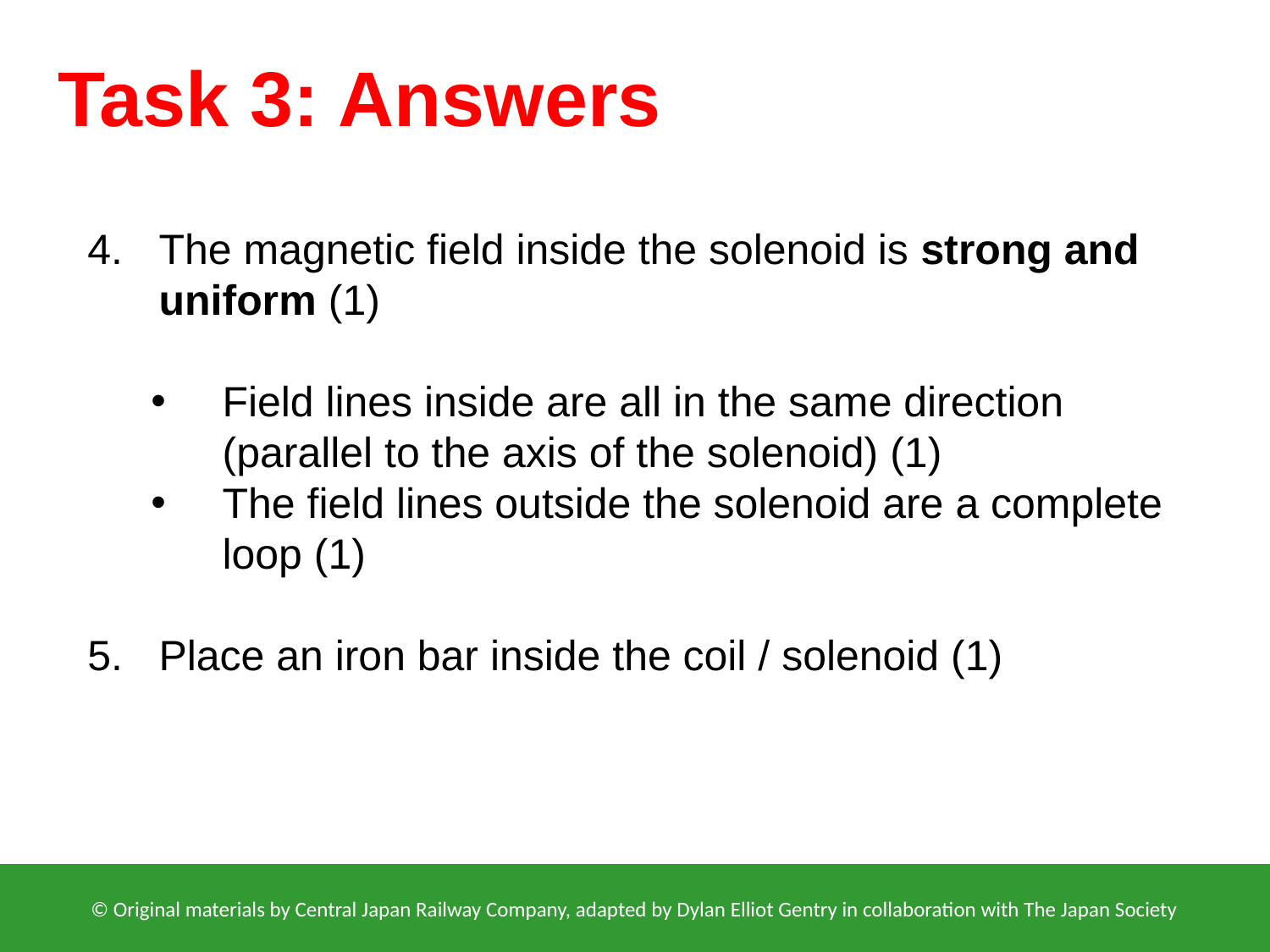

Task 3: Answers

The magnetic field inside the solenoid is strong and uniform (1)​

Field lines inside are all in the same direction (parallel to the axis of the solenoid) (1)
The field lines outside the solenoid are a complete loop (1)

Place an iron bar inside the coil / solenoid (1)

© Original materials by Central Japan Railway Company, adapted by Dylan Elliot Gentry in collaboration with The Japan Society